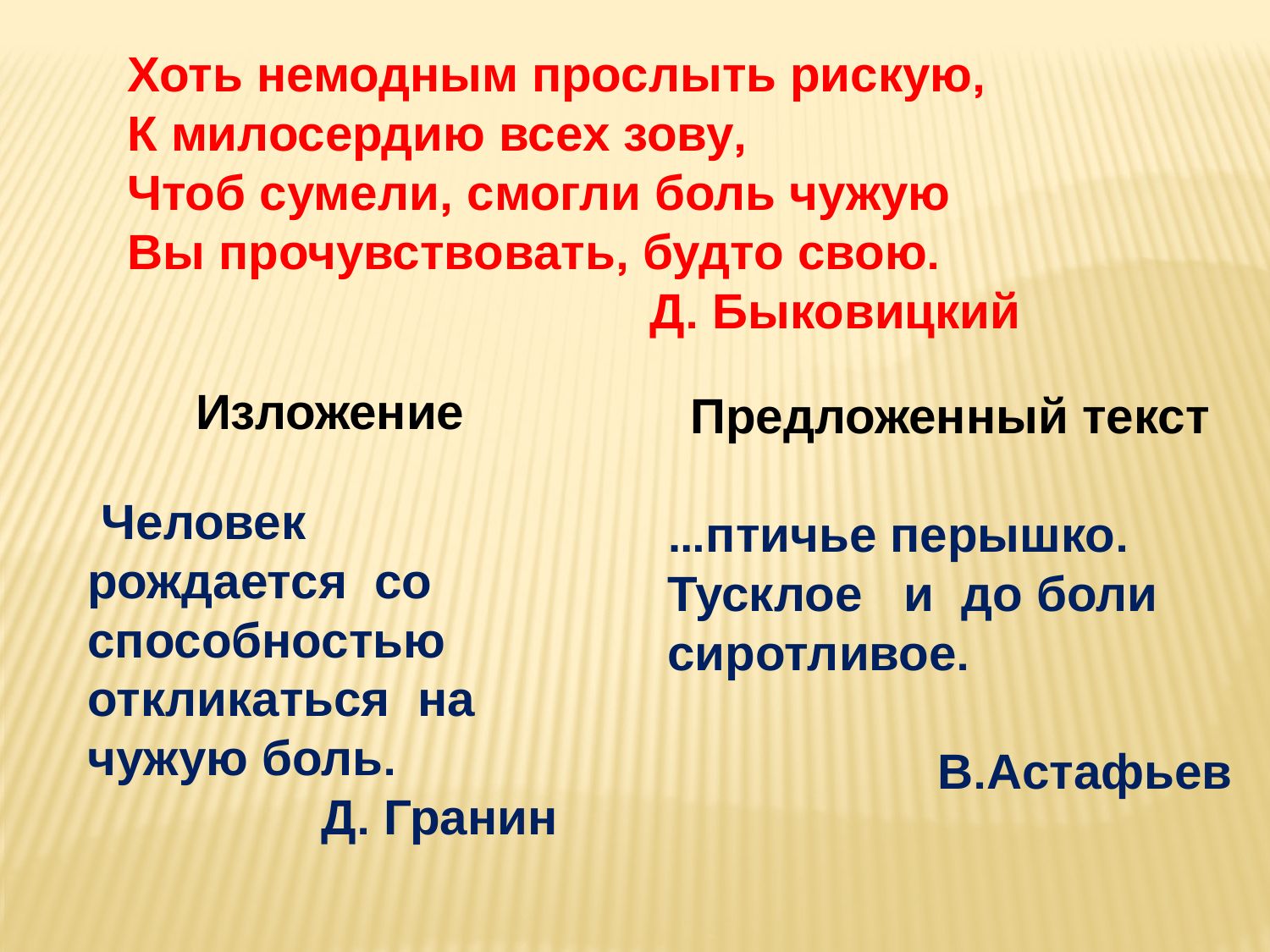

Хоть немодным прослыть рискую,
К милосердию всех зову,
Чтоб сумели, смогли боль чужую
Вы прочувствовать, будто свою.
                                      Д. Быковицкий
Изложение

 Человек рождается  со способностью откликаться  на чужую боль.
                 Д. Гранин
Предложенный текст

…птичье перышко. Тусклое   и  до боли сиротливое.

 В.Астафьев